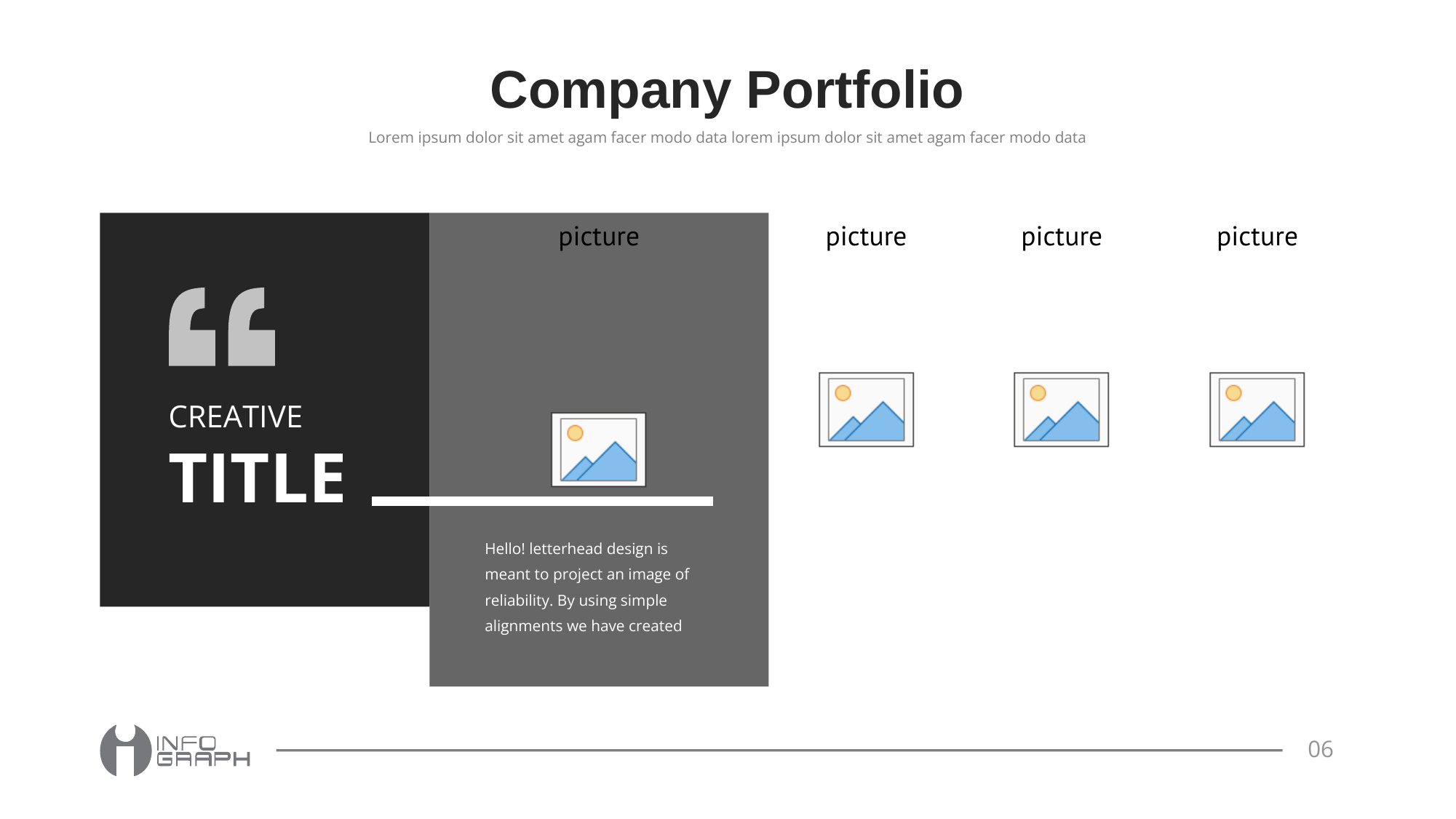

# Company Portfolio
Lorem ipsum dolor sit amet agam facer modo data lorem ipsum dolor sit amet agam facer modo data

CREATIVE
TITLE
Hello! letterhead design is meant to project an image of reliability. By using simple alignments we have created
06